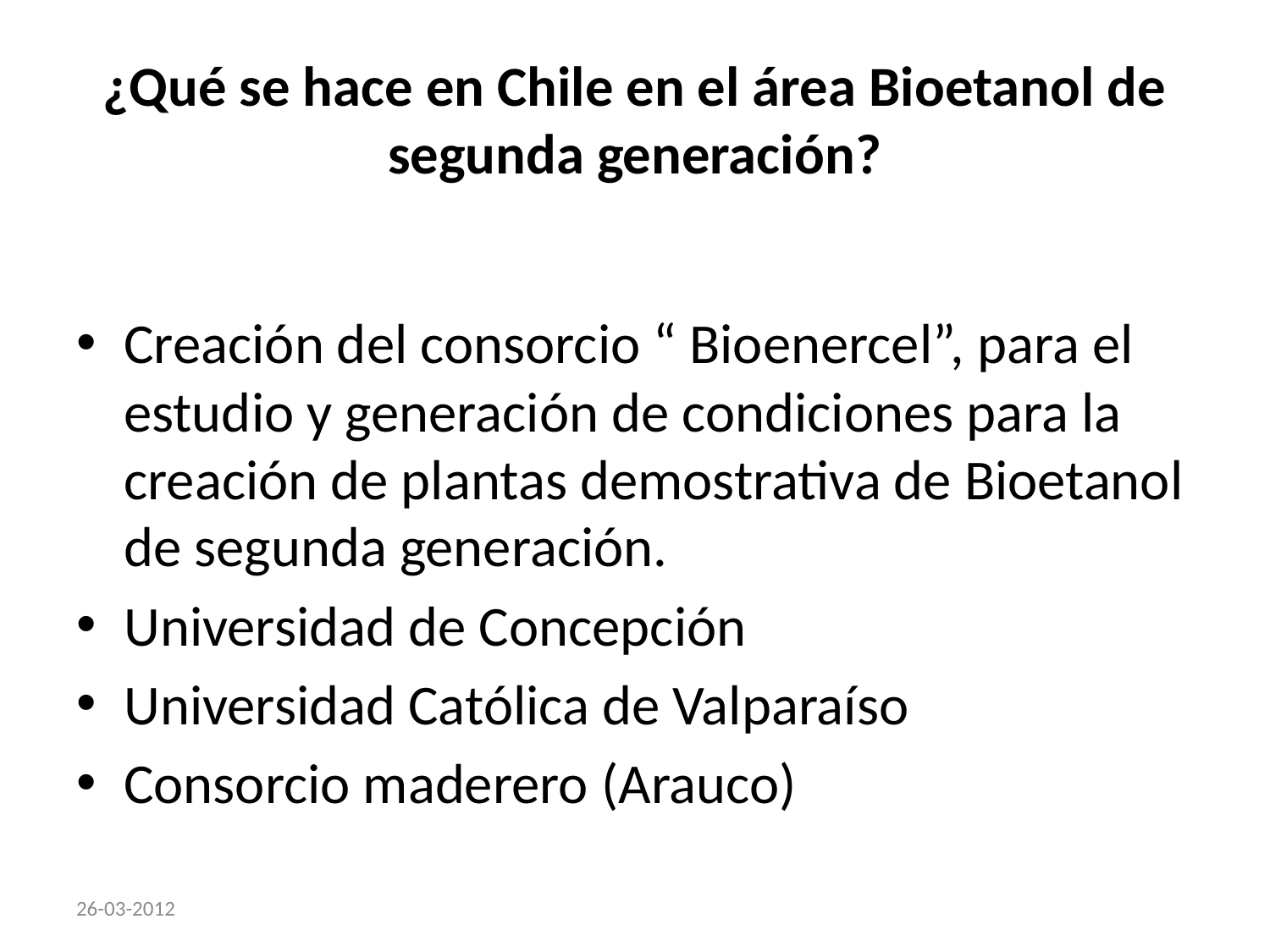

¿Qué se hace en Chile en el área Bioetanol de segunda generación?

Creación del consorcio “ Bioenercel”, para el estudio y generación de condiciones para la creación de plantas demostrativa de Bioetanol de segunda generación.
Universidad de Concepción
Universidad Católica de Valparaíso
Consorcio maderero (Arauco)
26-03-2012